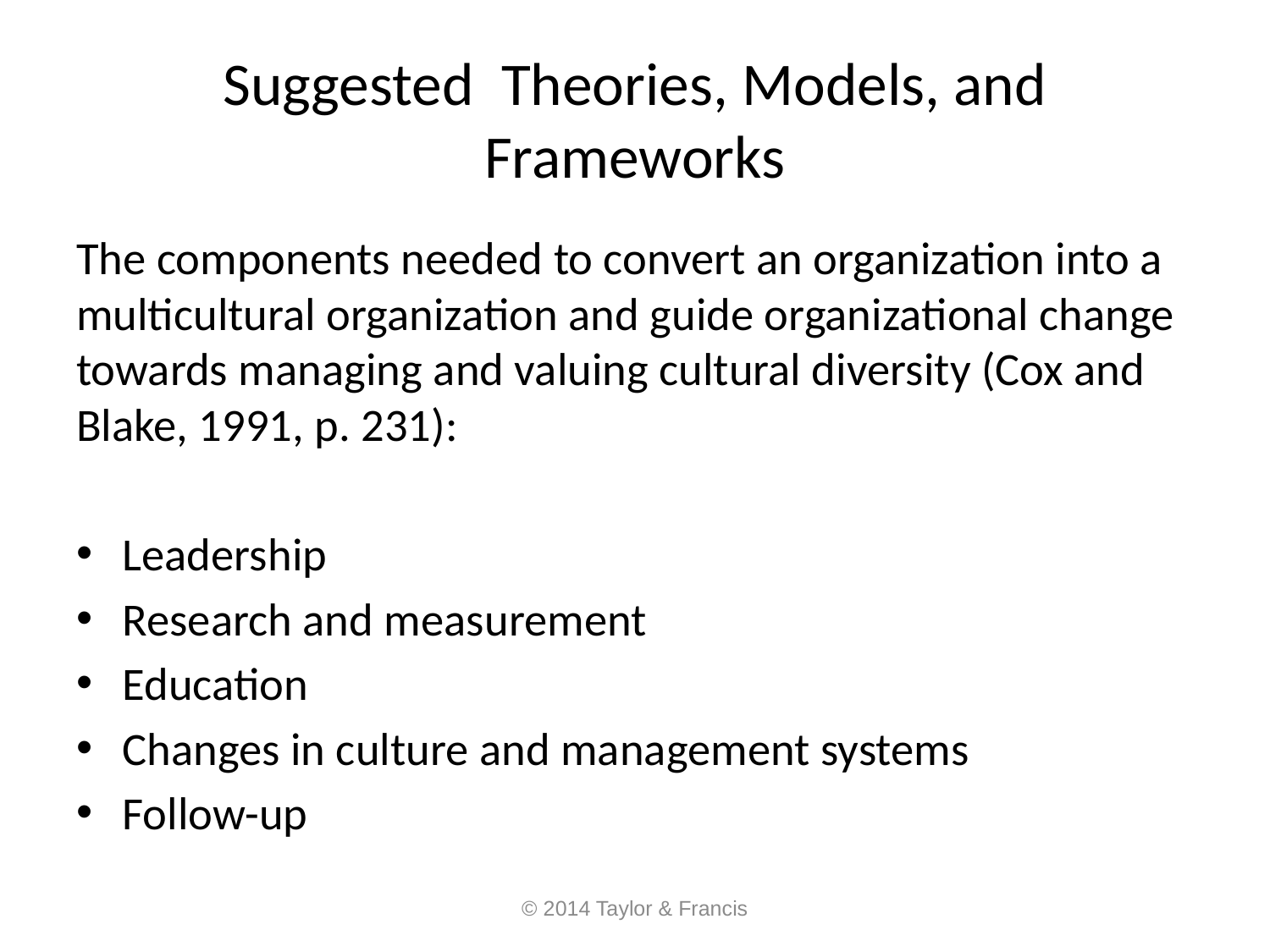

# Suggested  Theories, Models, and Frameworks
The components needed to convert an organization into a multicultural organization and guide organizational change towards managing and valuing cultural diversity (Cox and Blake, 1991, p. 231):

Leadership
Research and measurement
Education
Changes in culture and management systems
Follow-up
© 2014 Taylor & Francis